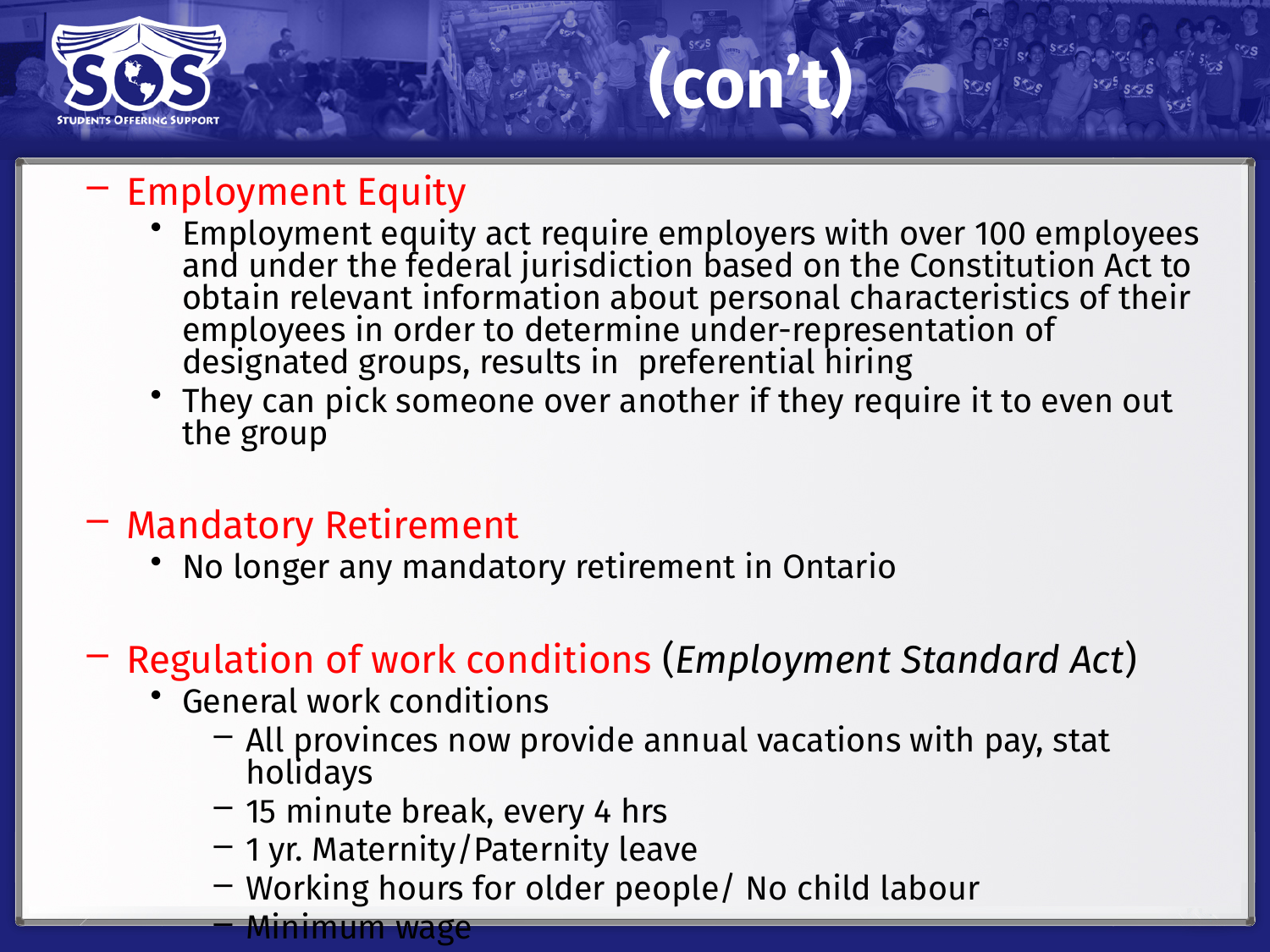

# (con’t)
Employment Equity
Employment equity act require employers with over 100 employees and under the federal jurisdiction based on the Constitution Act to obtain relevant information about personal characteristics of their employees in order to determine under-representation of designated groups, results in  preferential hiring
They can pick someone over another if they require it to even out the group

Mandatory Retirement
No longer any mandatory retirement in Ontario

Regulation of work conditions (Employment Standard Act)
General work conditions
All provinces now provide annual vacations with pay, stat holidays
15 minute break, every 4 hrs
1 yr. Maternity/Paternity leave
Working hours for older people/ No child labour
Minimum wage